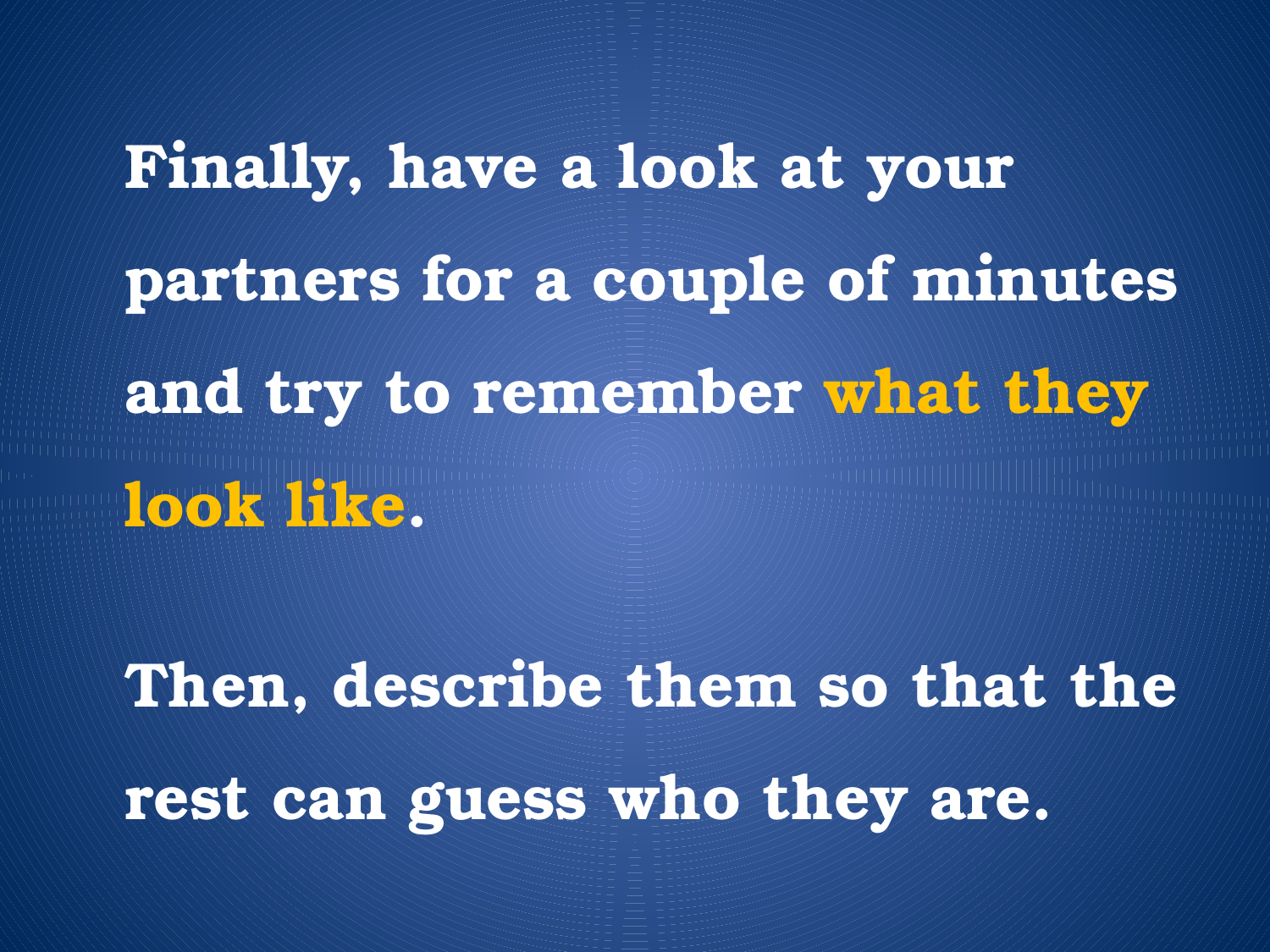

Finally, have a look at your partners for a couple of minutes and try to remember what they look like.

Then, describe them so that the rest can guess who they are.